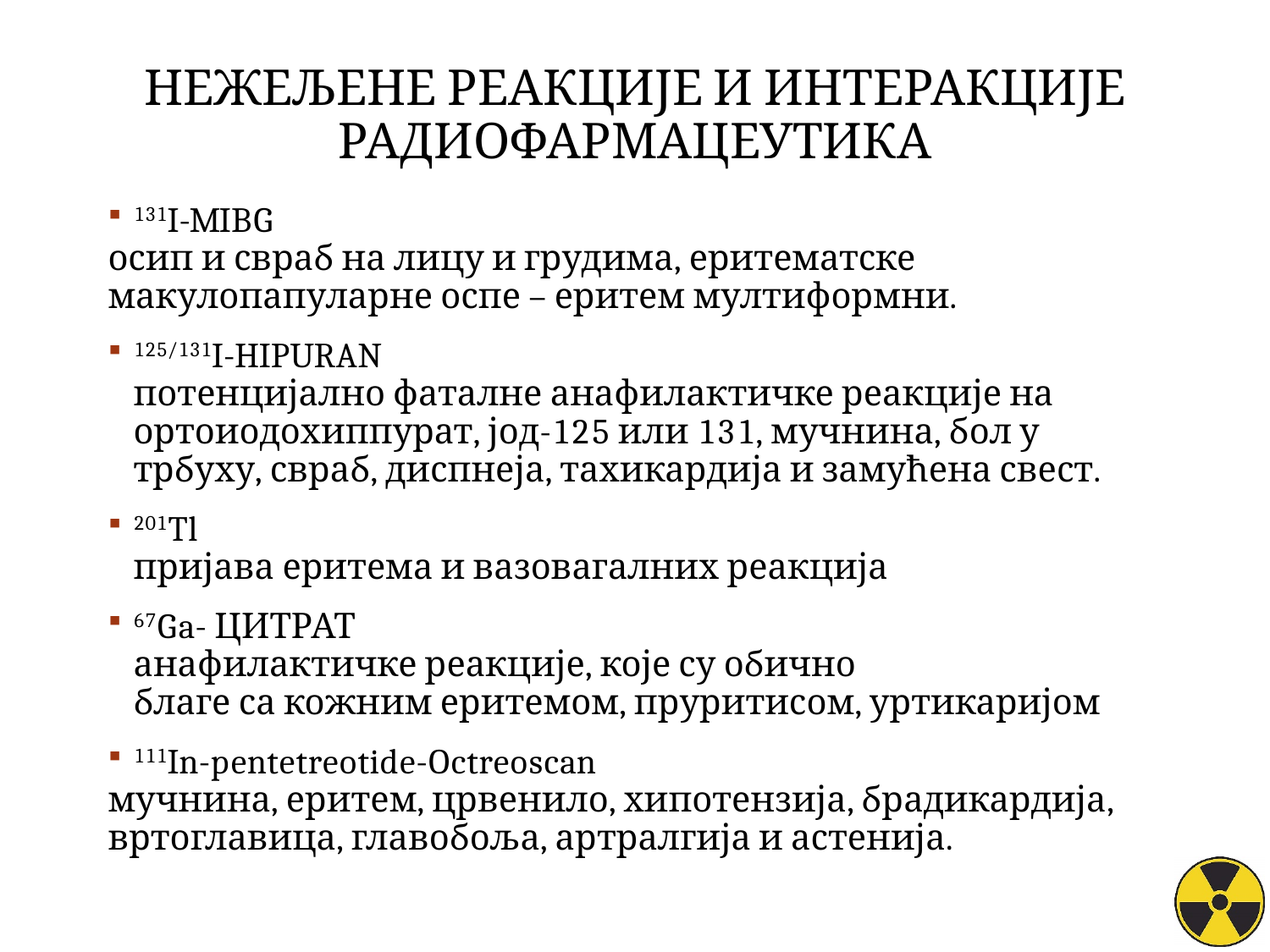

# Нежељене реакције и интеракције радиофармацеутика
131I-MIBG
осип и свраб на лицу и грудима, еритематске макулопапуларне оспе – еритем мултиформни.
125/131I-HIPURAN
потенцијално фаталне анафилактичке реакције на
ортоиодохиппурат, јод-125 или 131, мучнина, бол у трбуху, свраб, диспнеја, тахикардија и замућена свест.
201Tl
пријава еритема и вазовагалних реакција
67Ga- ЦИТРАТ
анафилактичке реакције, које су обично
благе са кожним еритемом, пруритисом, уртикаријом
111In-pentetreotide-Octreoscan
мучнина, еритем, црвенило, хипотензија, брадикардија, вртоглавица, главобоља, артралгија и астенија.